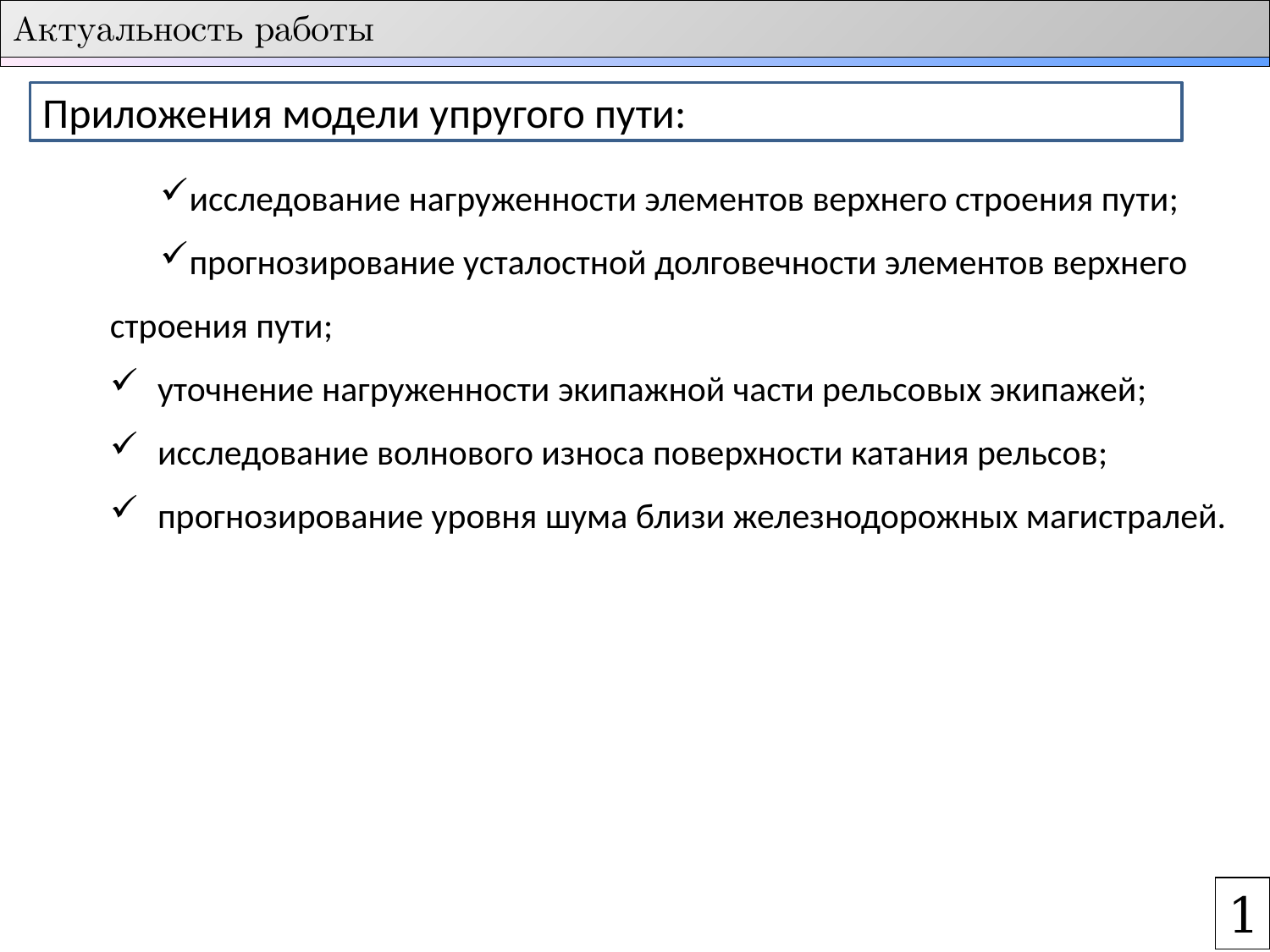

Актуальность работы

Приложения модели упругого пути:
исследование нагруженности элементов верхнего строения пути;
прогнозирование усталостной долговечности элементов верхнего строения пути;
уточнение нагруженности экипажной части рельсовых экипажей;
исследование волнового износа поверхности катания рельсов;
прогнозирование уровня шума близи железнодорожных магистралей.
1